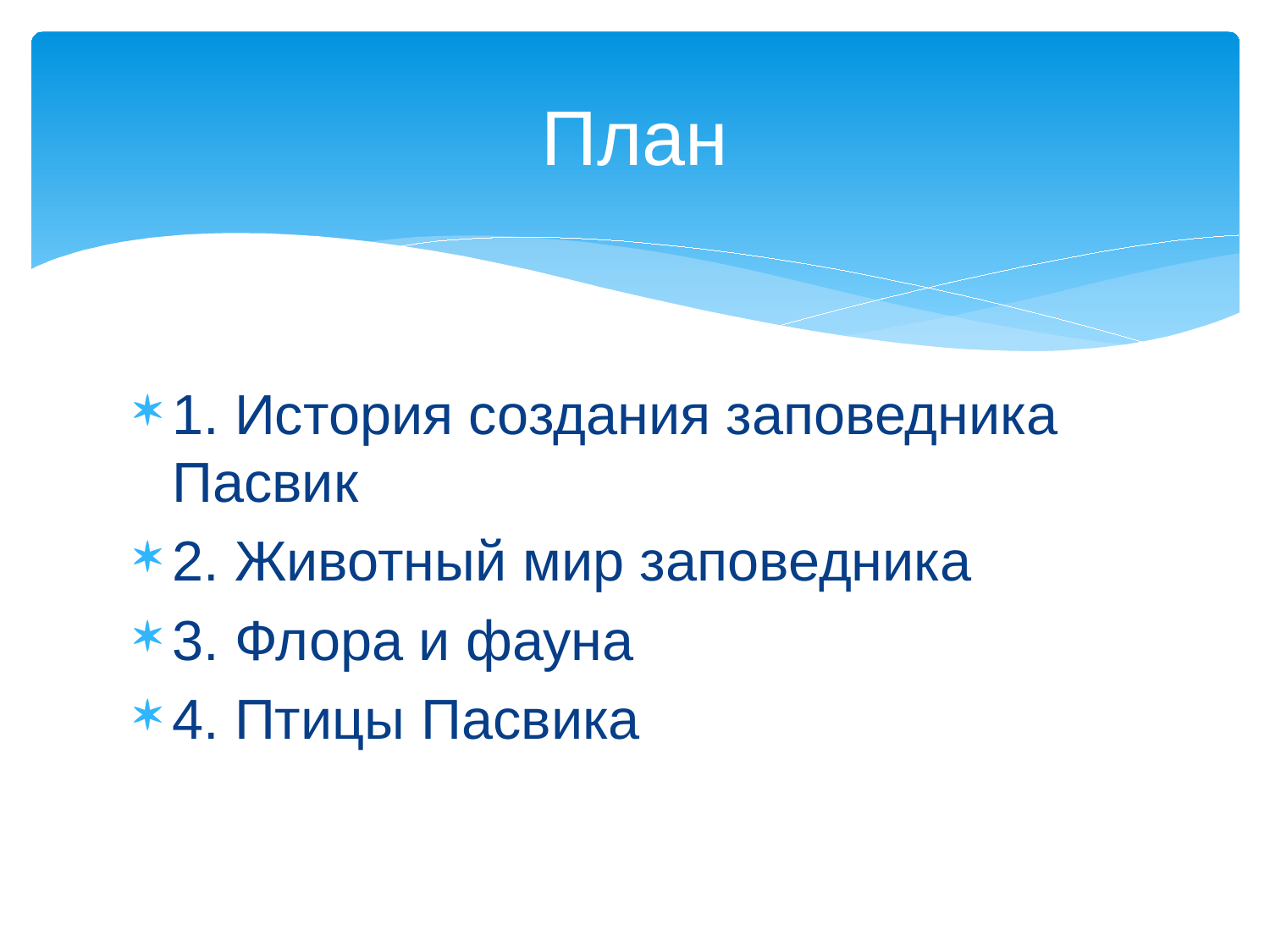

# План
1. История создания заповедника Пасвик
2. Животный мир заповедника
3. Флора и фауна
4. Птицы Пасвика